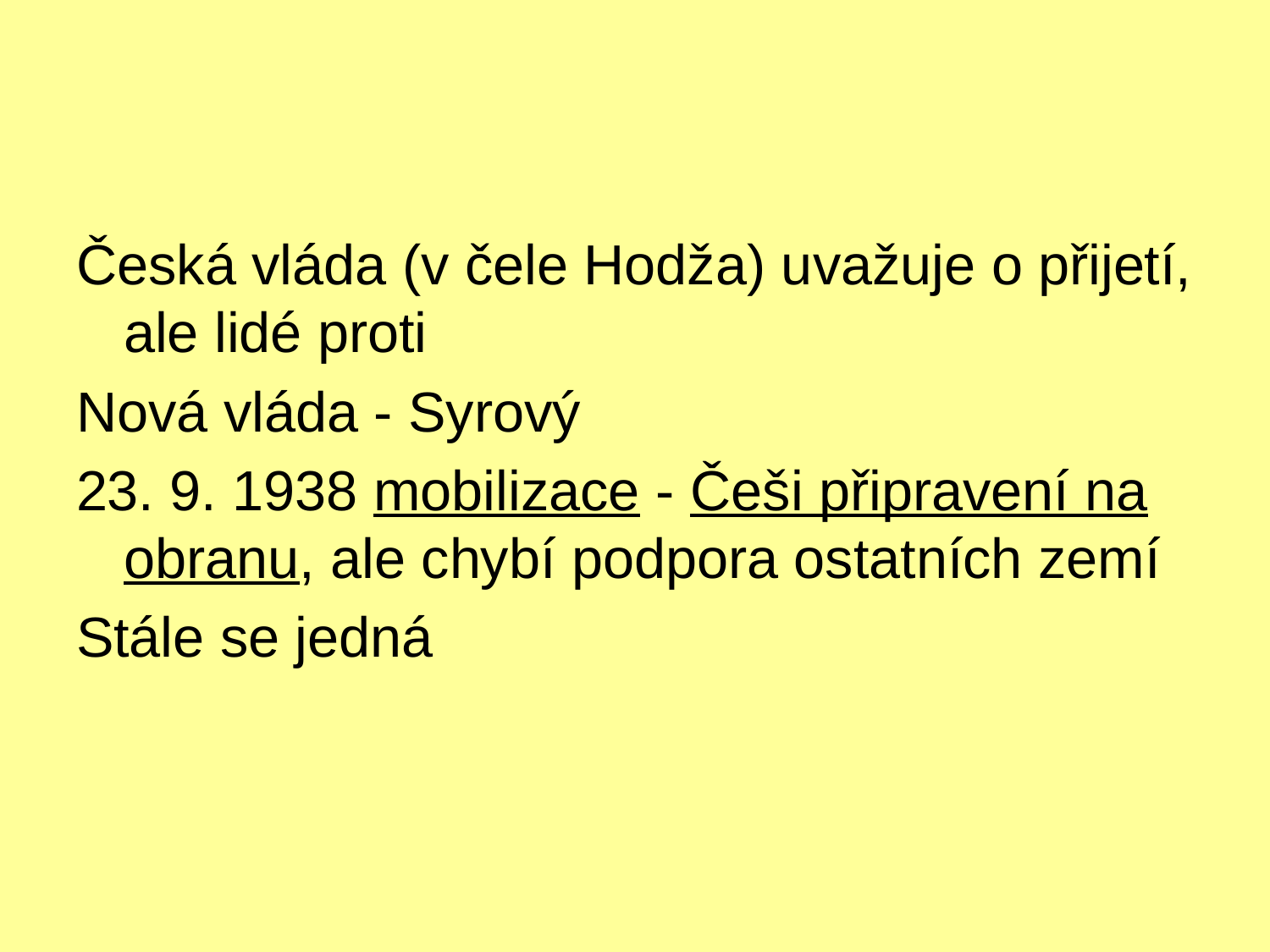

#
Česká vláda (v čele Hodža) uvažuje o přijetí, ale lidé proti
Nová vláda - Syrový
23. 9. 1938 mobilizace - Češi připravení na obranu, ale chybí podpora ostatních zemí
Stále se jedná